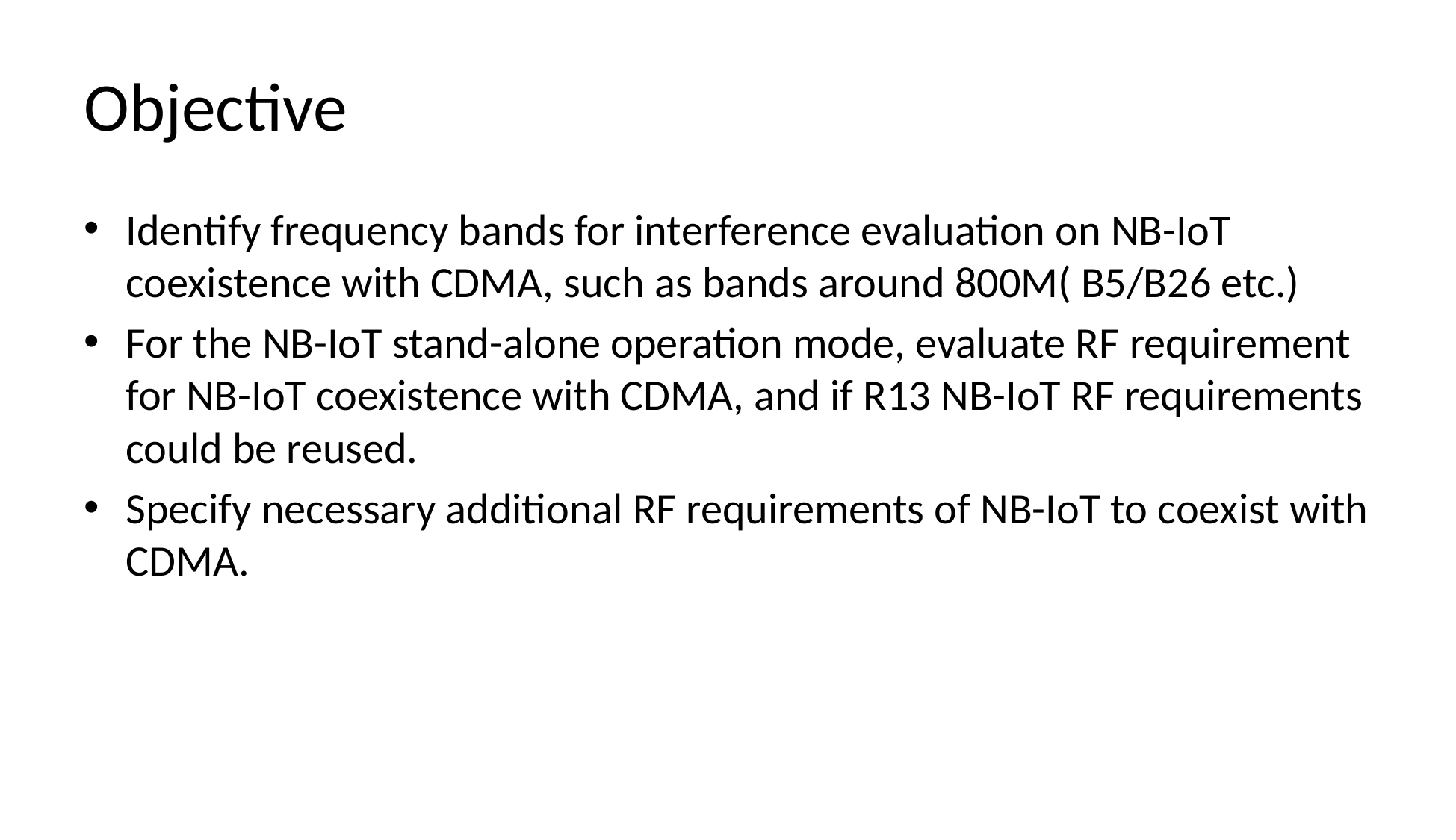

# Objective
Identify frequency bands for interference evaluation on NB-IoT coexistence with CDMA, such as bands around 800M( B5/B26 etc.)
For the NB-IoT stand-alone operation mode, evaluate RF requirement for NB-IoT coexistence with CDMA, and if R13 NB-IoT RF requirements could be reused.
Specify necessary additional RF requirements of NB-IoT to coexist with CDMA.